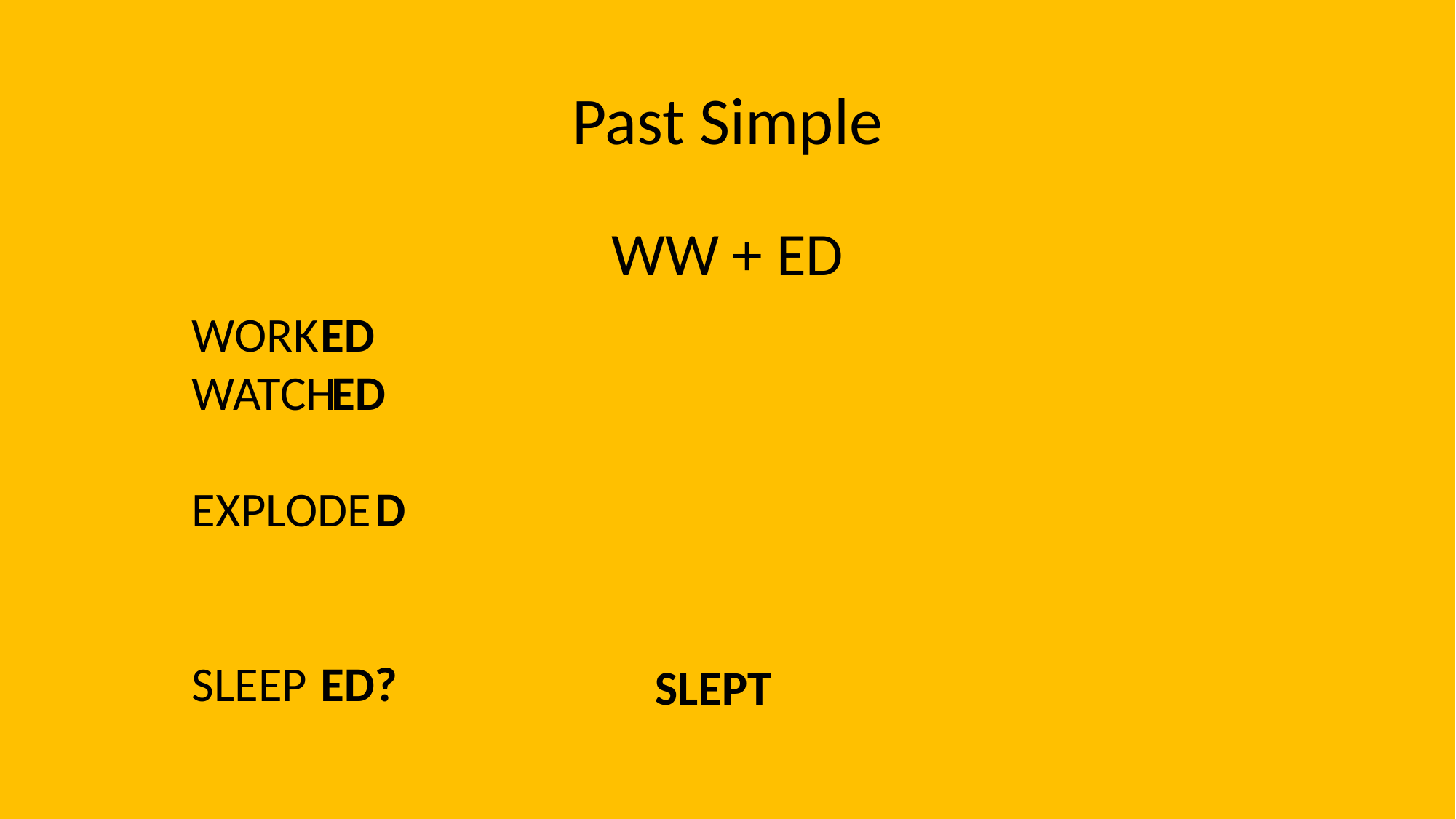

# Past Simple
WW + ED

WORK
WATCH

EXPLODE

SLEEP

ED
 ED

     D

ED?
SLEPT